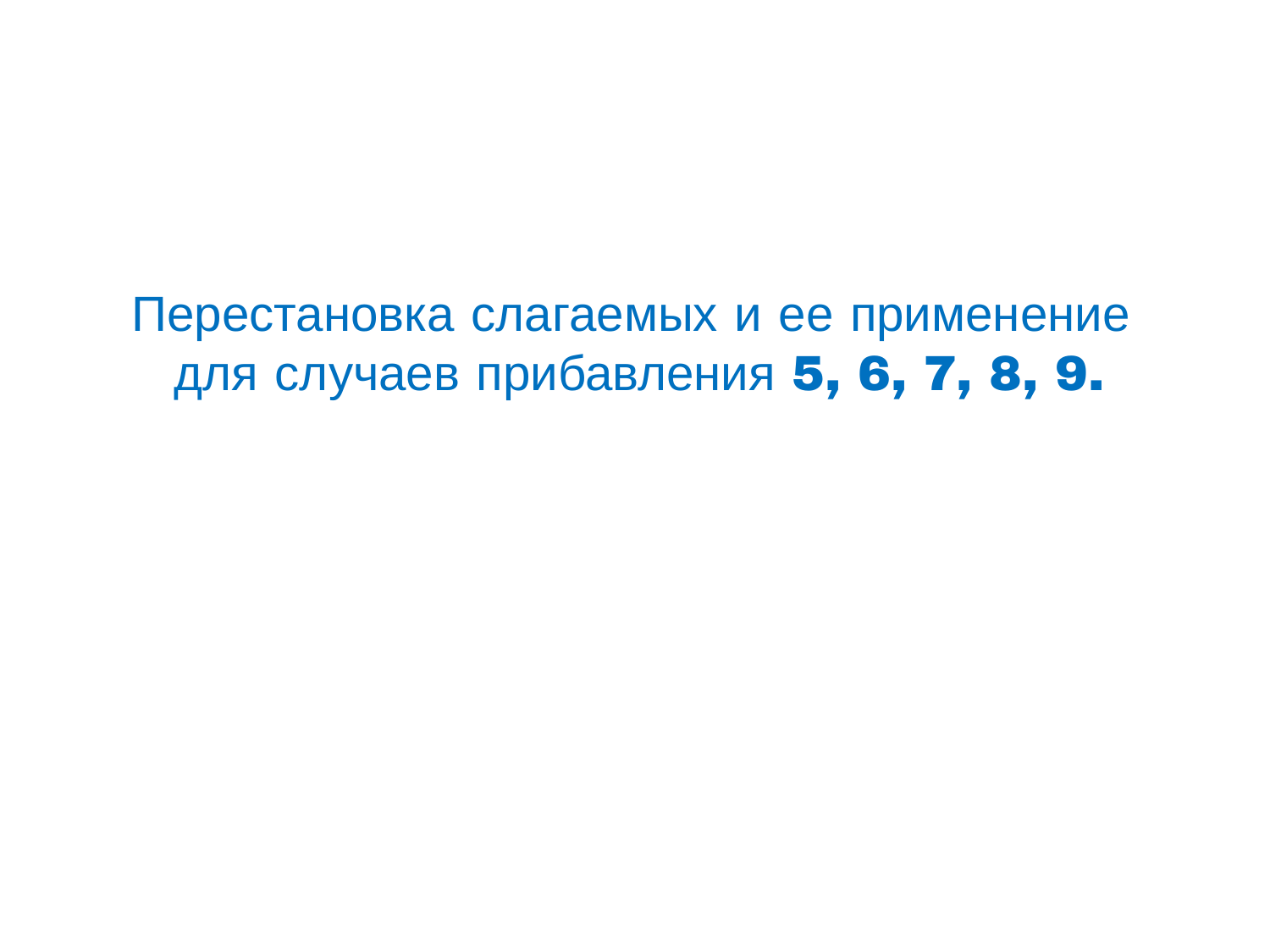

Перестановка слагаемых и ее применение
для случаев прибавления 5, 6, 7, 8, 9.